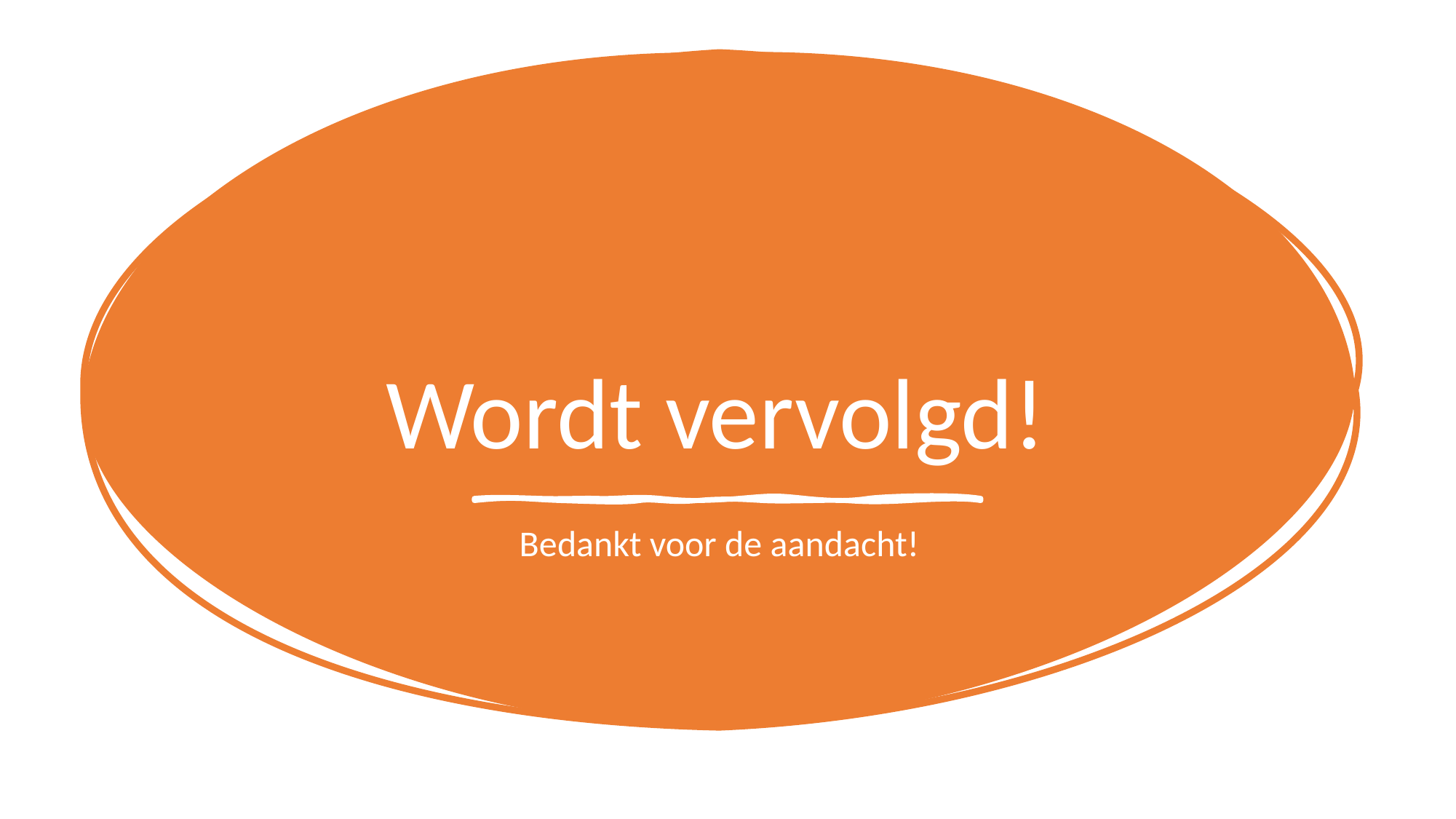

# Wordt vervolgd!

Bedankt voor de aandacht!